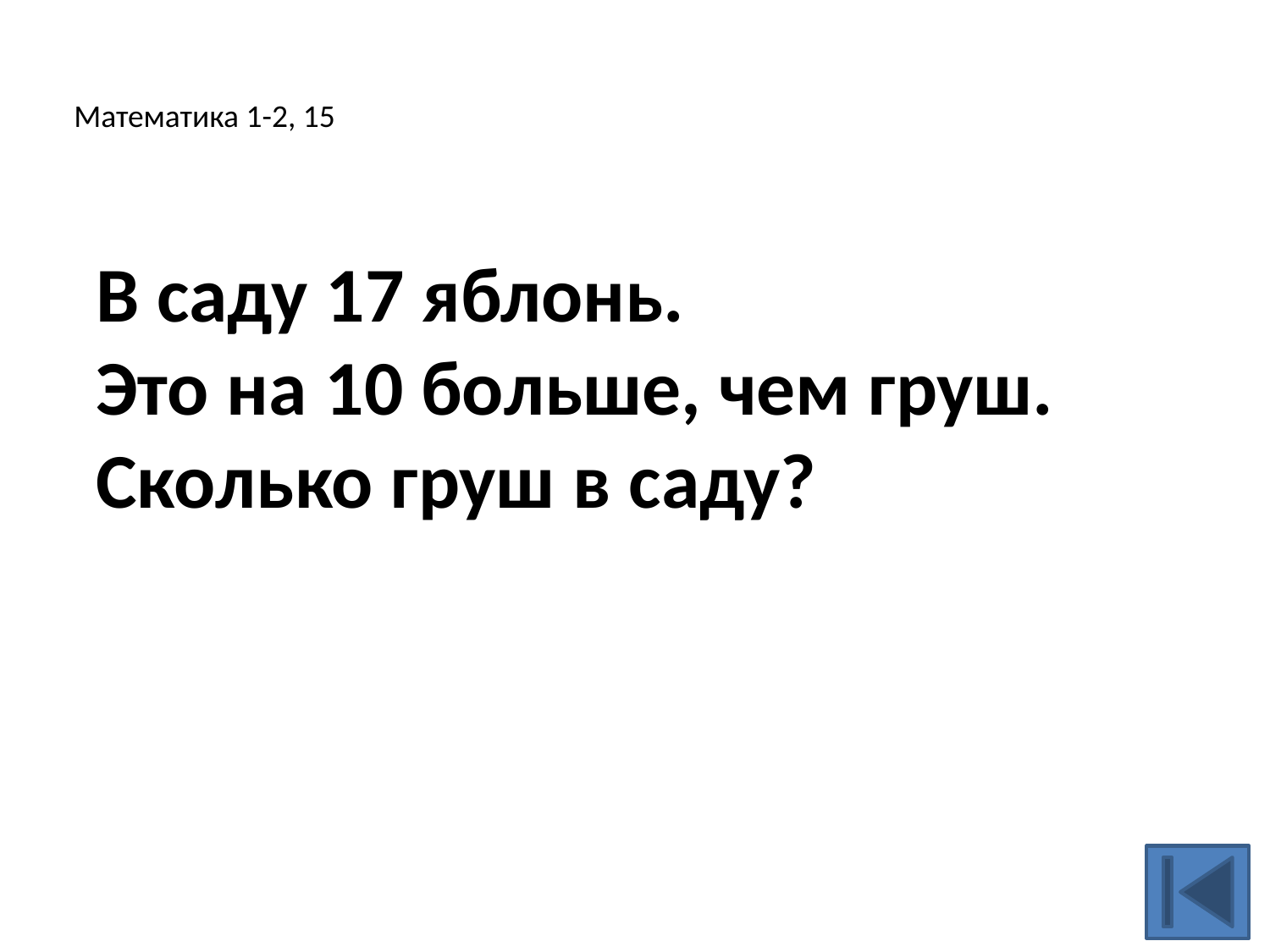

Математика 1-2, 15
В саду 17 яблонь.
Это на 10 больше, чем груш.
Сколько груш в саду?